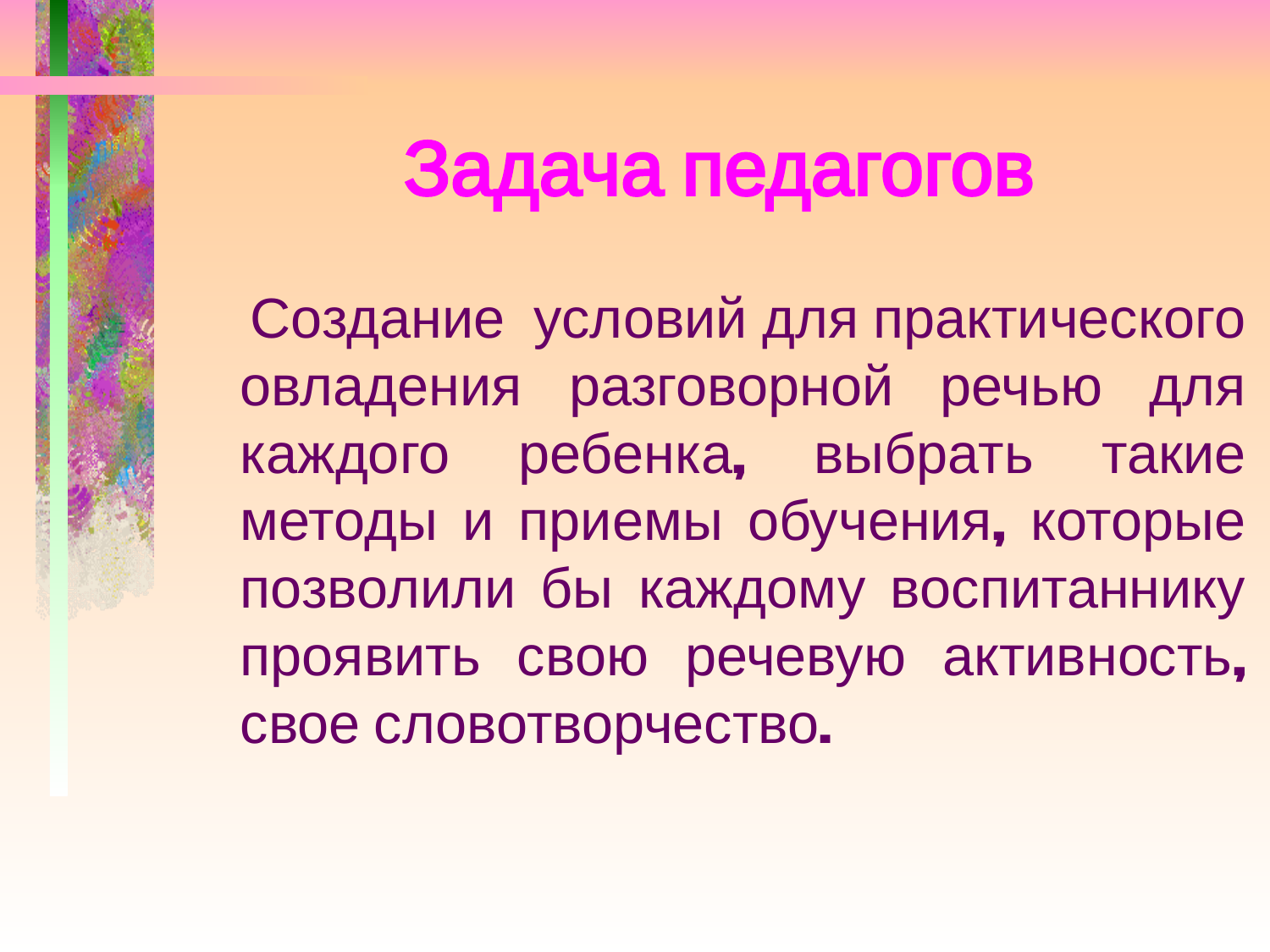

# Задача педагогов
    Создание  условий для практического овладения разговорной речью для каждого ребенка, выбрать такие методы и приемы обучения, которые позволили бы каждому воспитаннику проявить свою речевую активность, свое словотворчество.